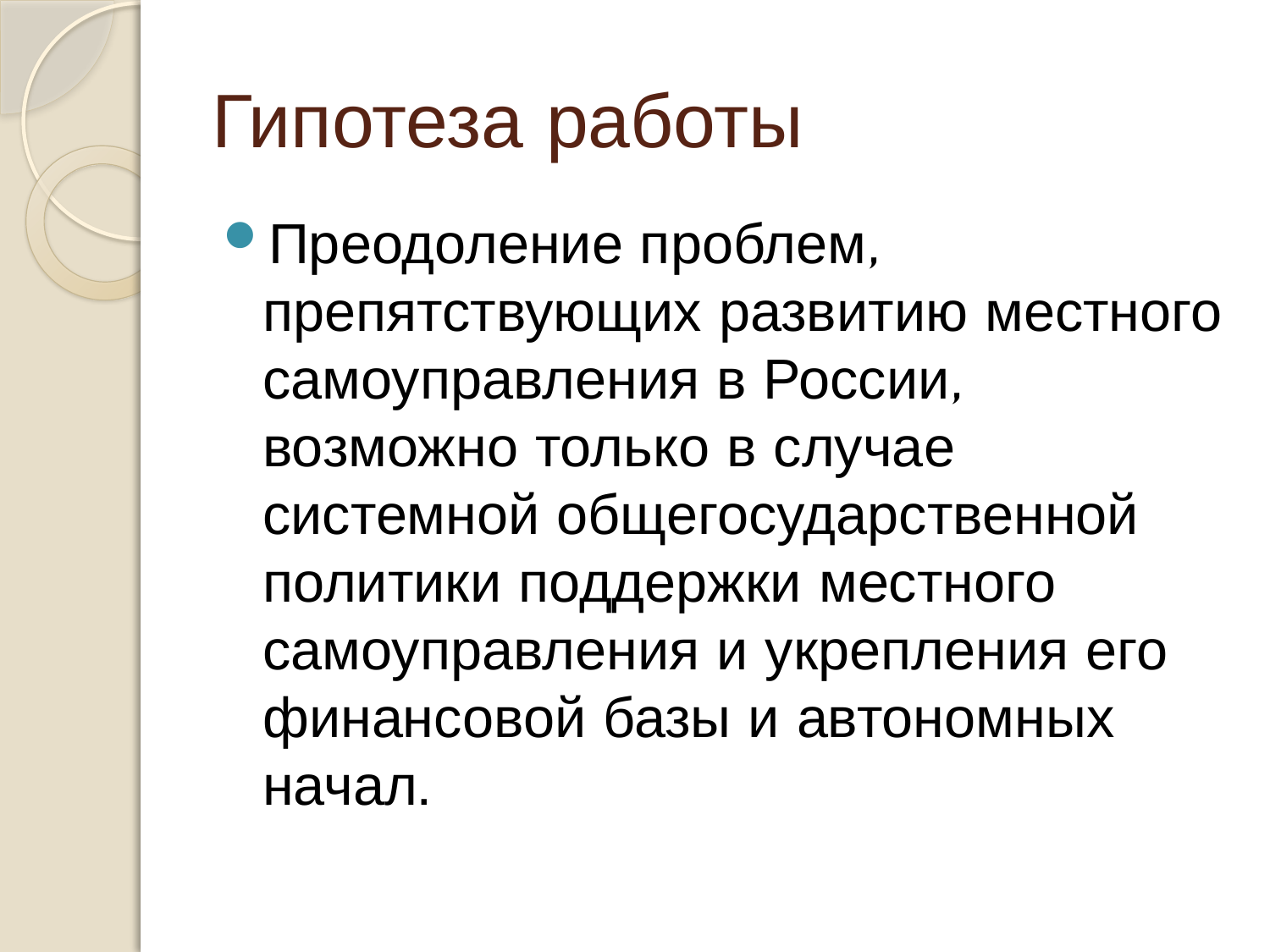

# Гипотеза работы
Преодоление проблем, препятствующих развитию местного самоуправления в России, возможно только в случае системной общегосударственной политики поддержки местного самоуправления и укрепления его финансовой базы и автономных начал.